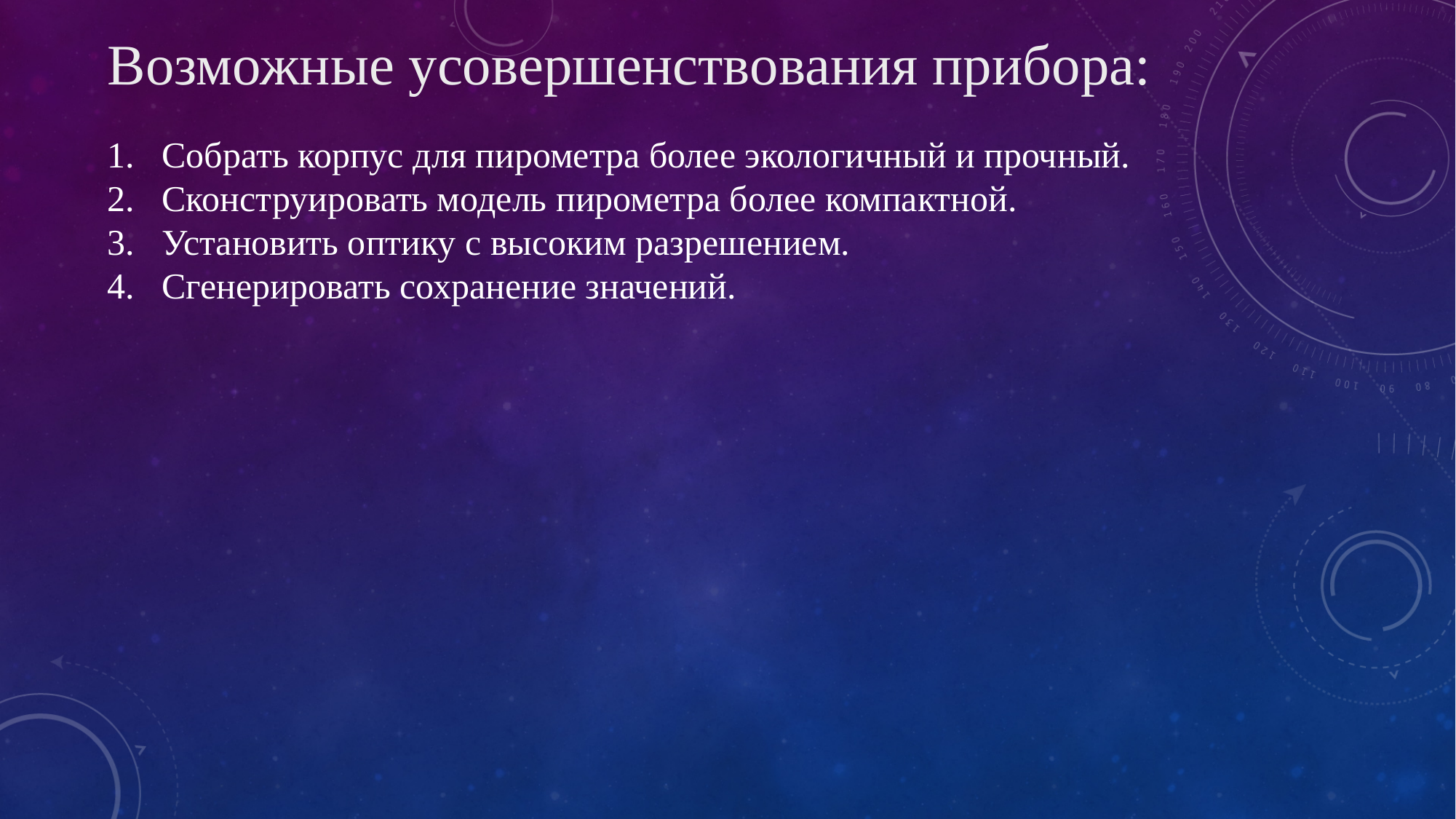

Возможные усовершенствования прибора:
Собрать корпус для пирометра более экологичный и прочный.
Сконструировать модель пирометра более компактной.
Установить оптику с высоким разрешением.
Сгенерировать сохранение значений.